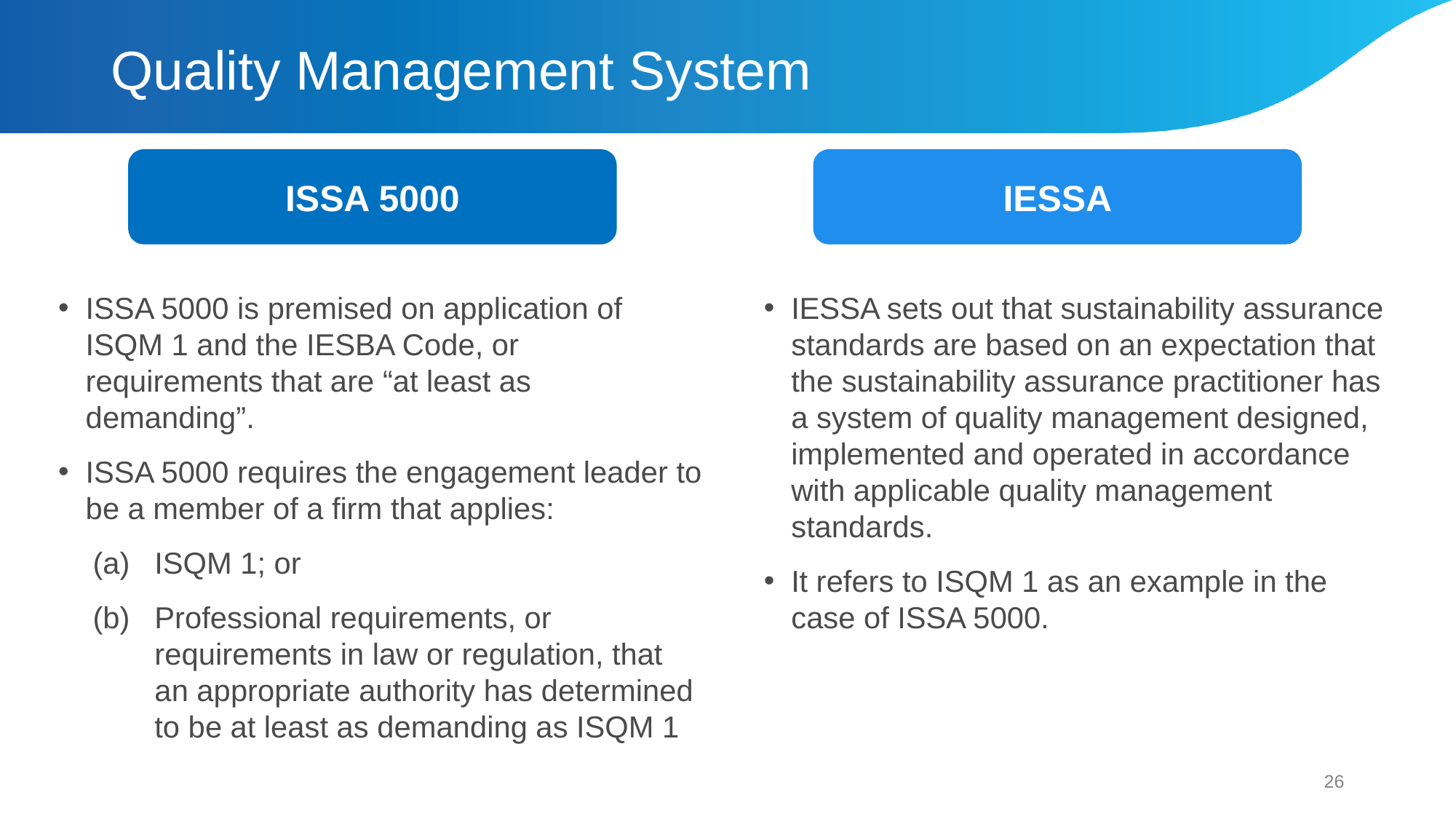

# Quality Management System
ISSA 5000
IESSA
ISSA 5000 is premised on application of ISQM 1 and the IESBA Code, or requirements that are “at least as demanding”.
ISSA 5000 requires the engagement leader to be a member of a firm that applies:
(a)	ISQM 1; or
(b)	Professional requirements, or requirements in law or regulation, that an appropriate authority has determined to be at least as demanding as ISQM 1
IESSA sets out that sustainability assurance standards are based on an expectation that the sustainability assurance practitioner has a system of quality management designed, implemented and operated in accordance with applicable quality management standards.
It refers to ISQM 1 as an example in the case of ISSA 5000.
26